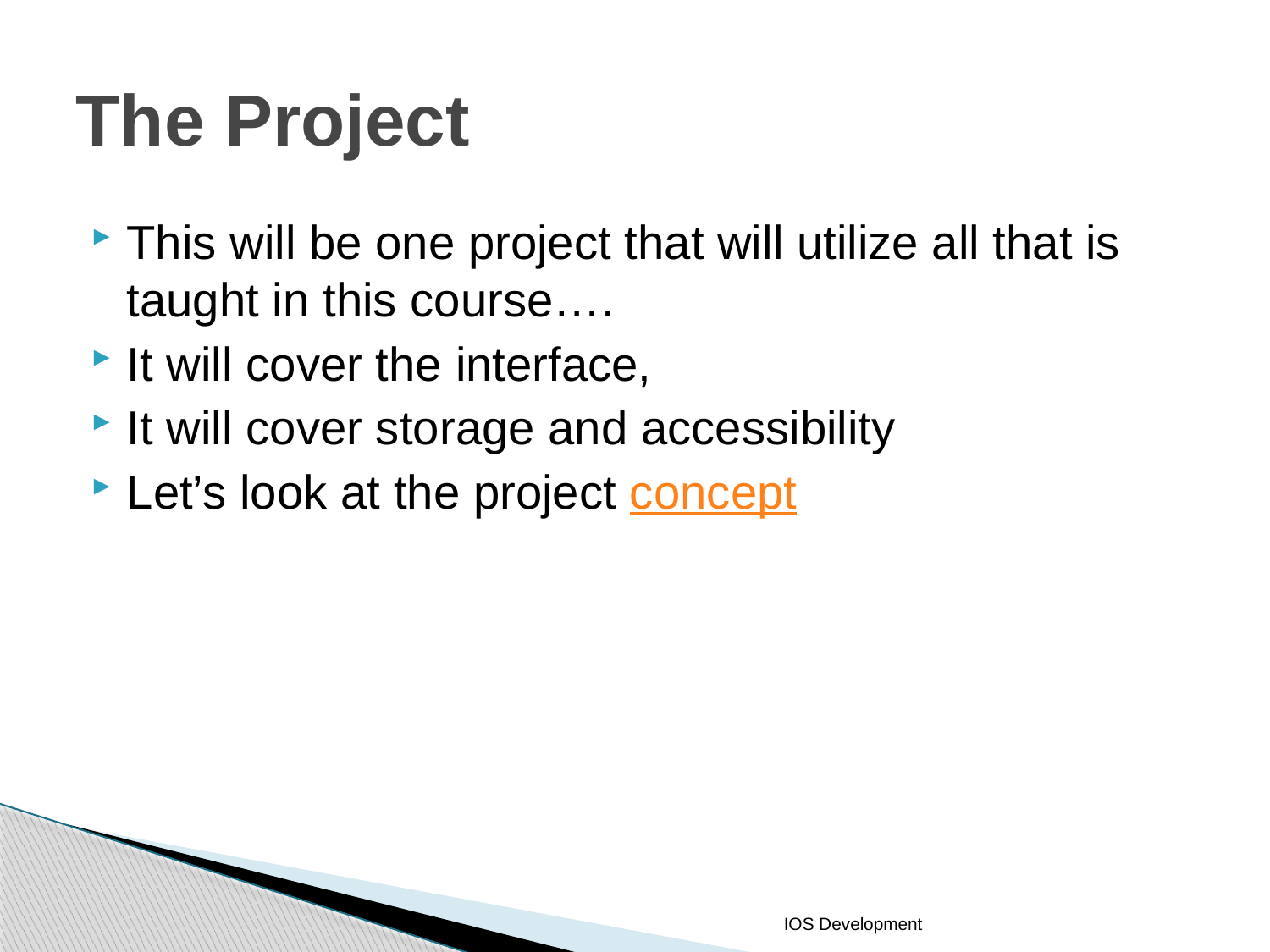

# The Project
This will be one project that will utilize all that is taught in this course….
It will cover the interface,
It will cover storage and accessibility
Let’s look at the project concept
IOS Development